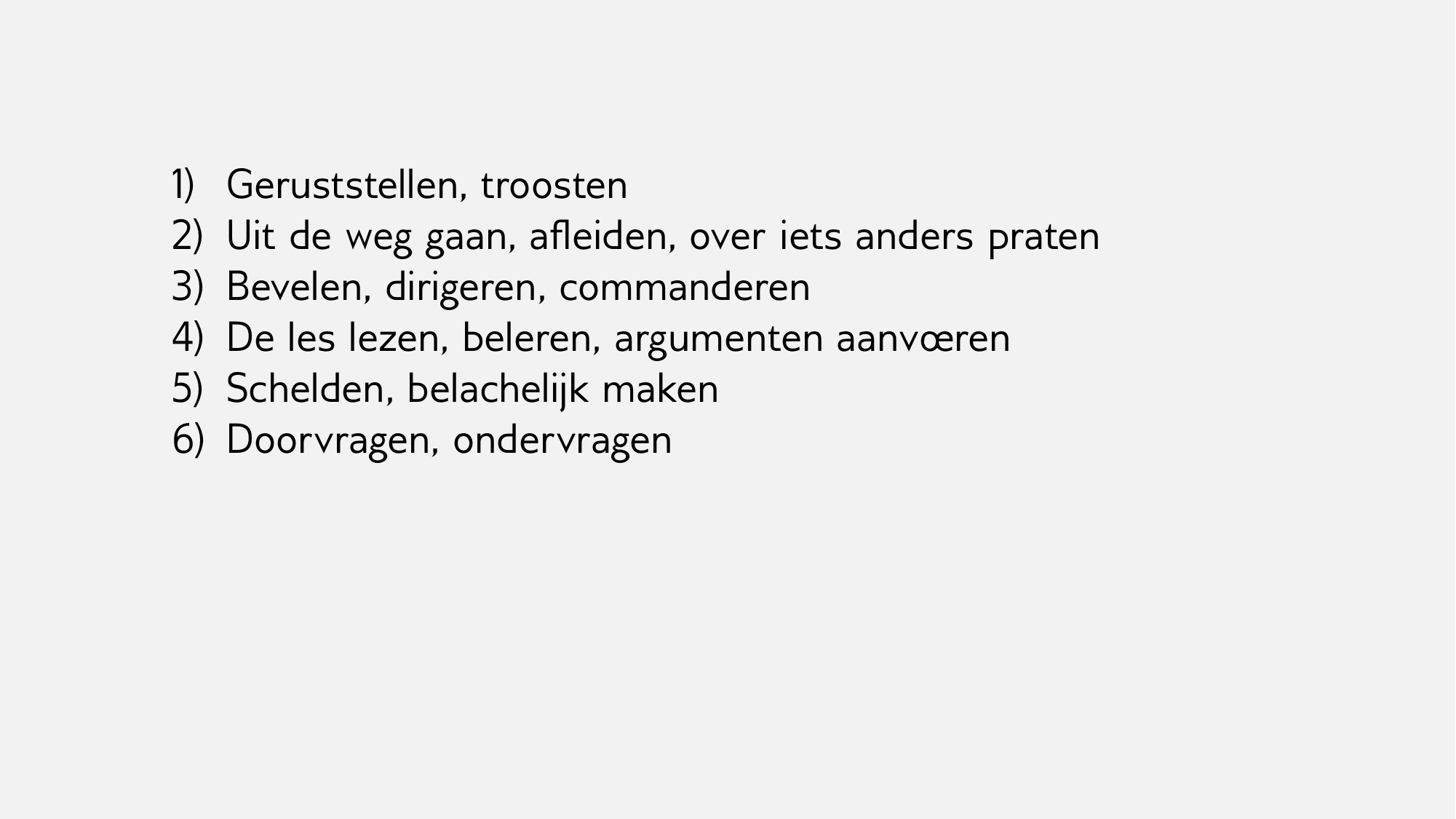

Geruststellen, troosten
Uit de weg gaan, afleiden, over iets anders praten
Bevelen, dirigeren, commanderen
De les lezen, beleren, argumenten aanvoeren
Schelden, belachelijk maken
Doorvragen, ondervragen